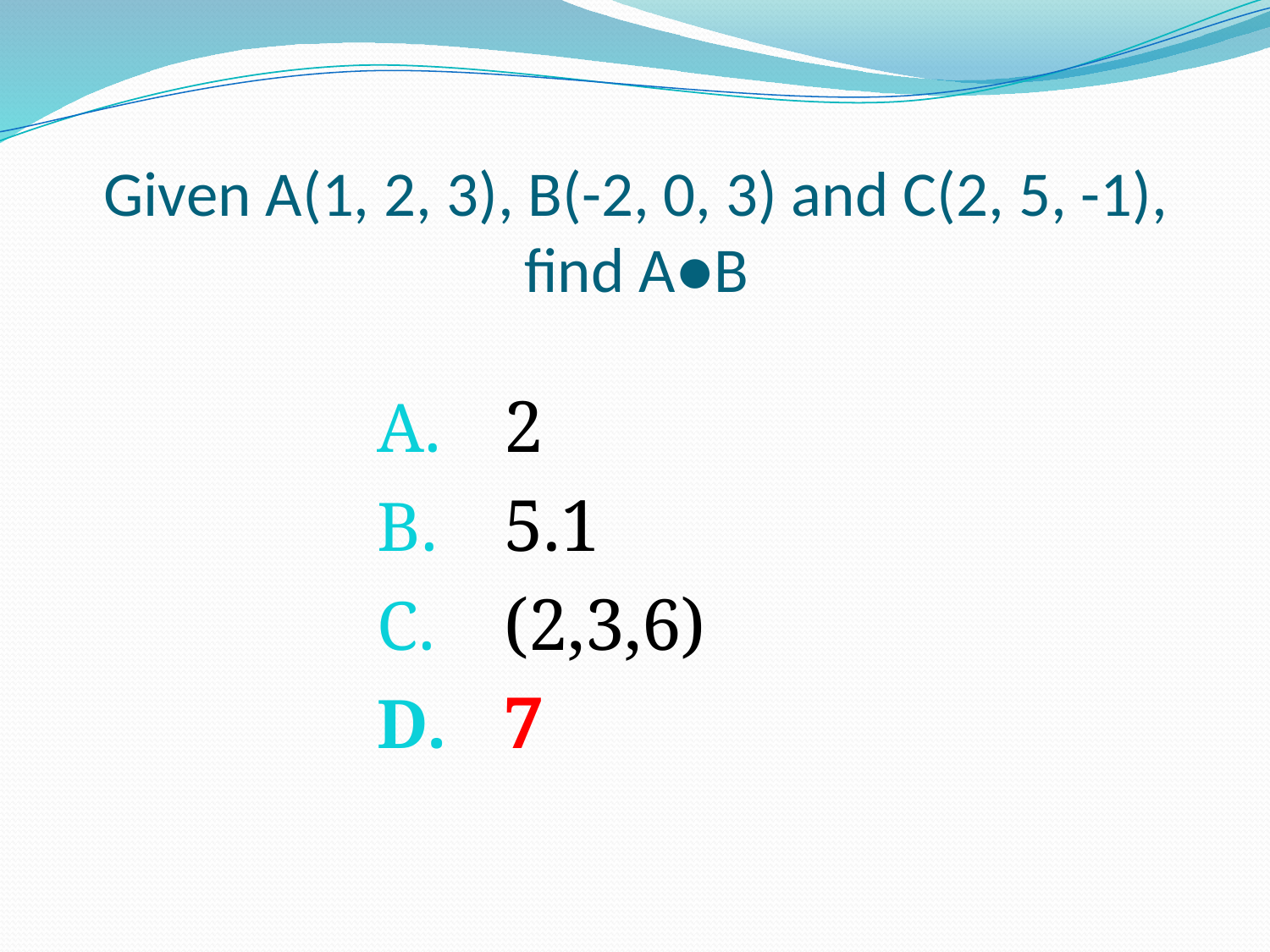

# Given A(1, 2, 3), B(-2, 0, 3) and C(2, 5, -1), find A●B
   2
   5.1
   (2,3,6)
   7